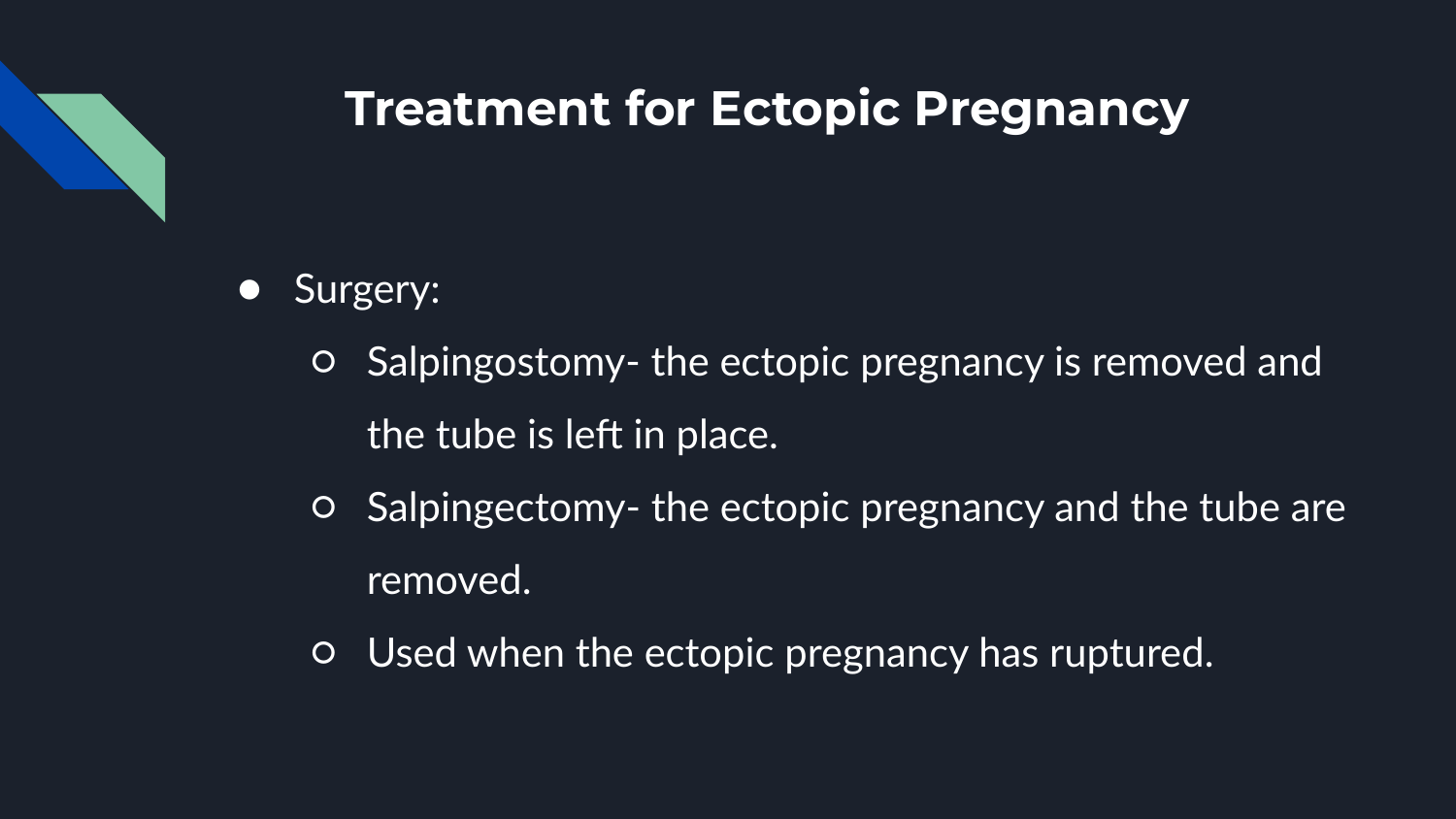

# Treatment for Ectopic Pregnancy
Surgery:
Salpingostomy- the ectopic pregnancy is removed and the tube is left in place.
Salpingectomy- the ectopic pregnancy and the tube are removed.
Used when the ectopic pregnancy has ruptured.